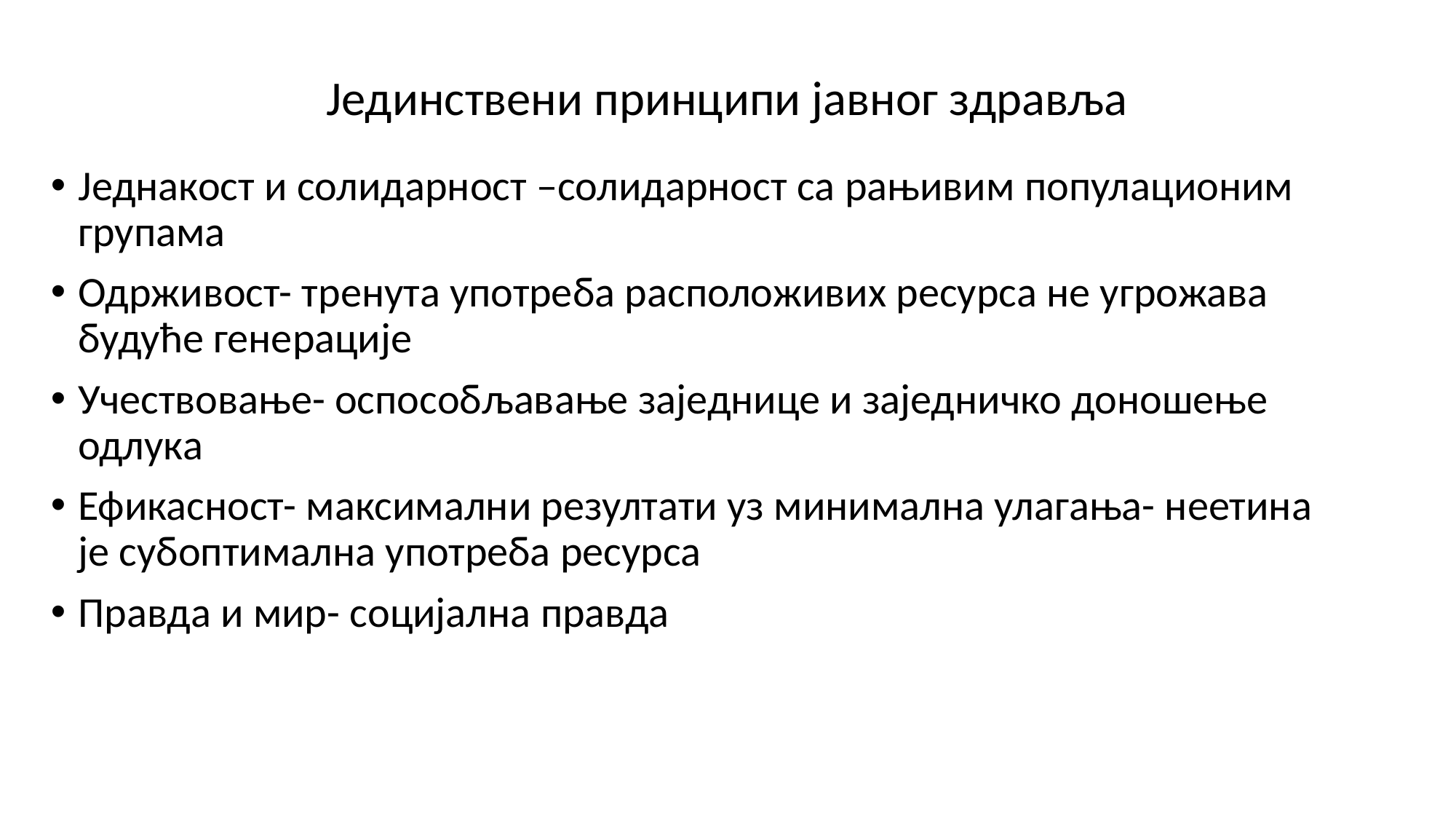

# Јединствени принципи јавног здравља
Једнакост и солидарност –солидарност са рањивим популационим групама
Одрживост- тренута употреба расположивих ресурса не угрожава будуће генерације
Учествовање- оспособљавање заједнице и заједничко доношење одлука
Ефикасност- максимални резултати уз минимална улагања- неетина је субоптимална употреба ресурса
Правда и мир- социјална правда